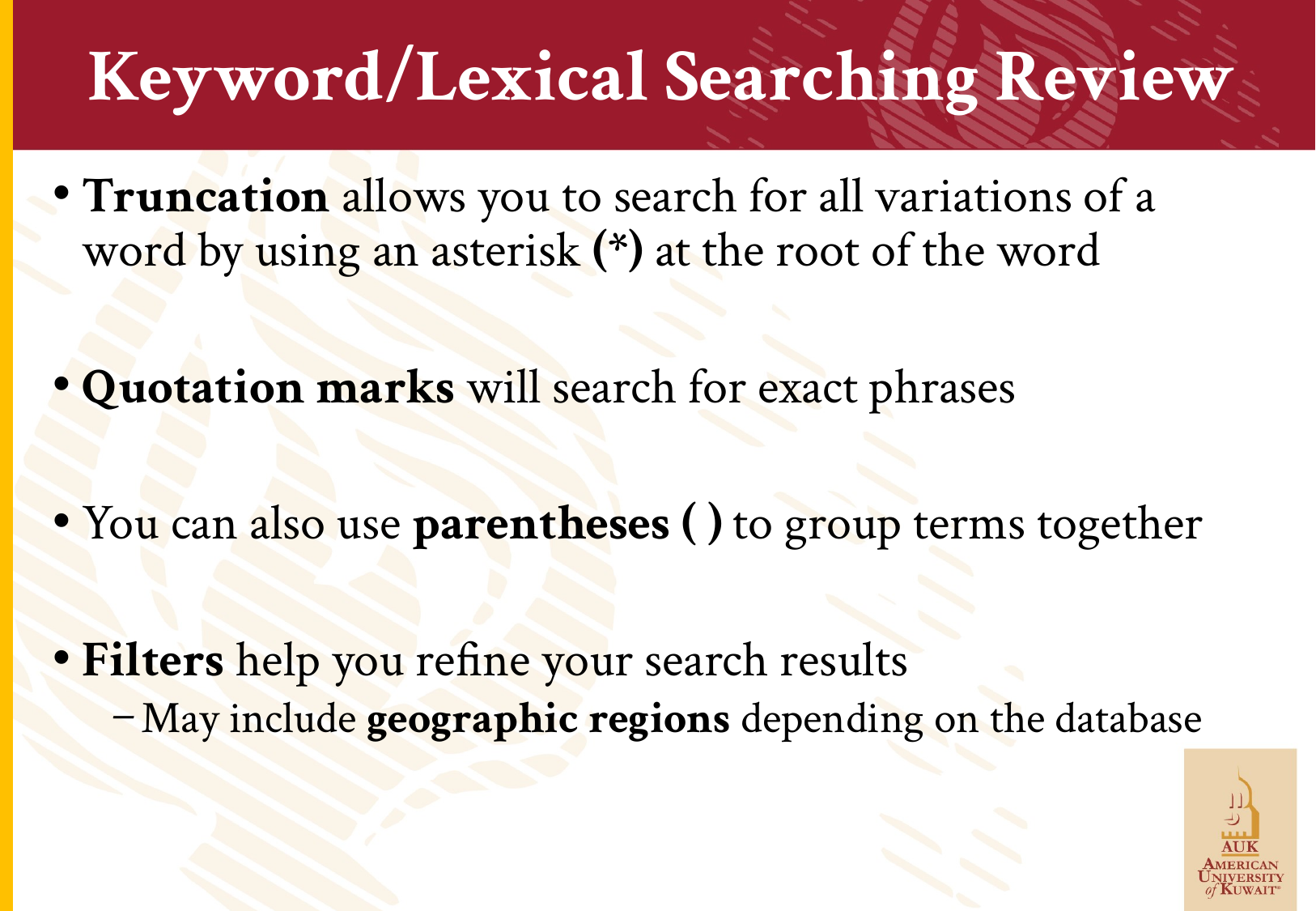

# Keyword/Lexical Searching Review
Truncation allows you to search for all variations of a word by using an asterisk (*) at the root of the word

Quotation marks will search for exact phrases

You can also use parentheses ( ) to group terms together

Filters help you refine your search results
May include geographic regions depending on the database